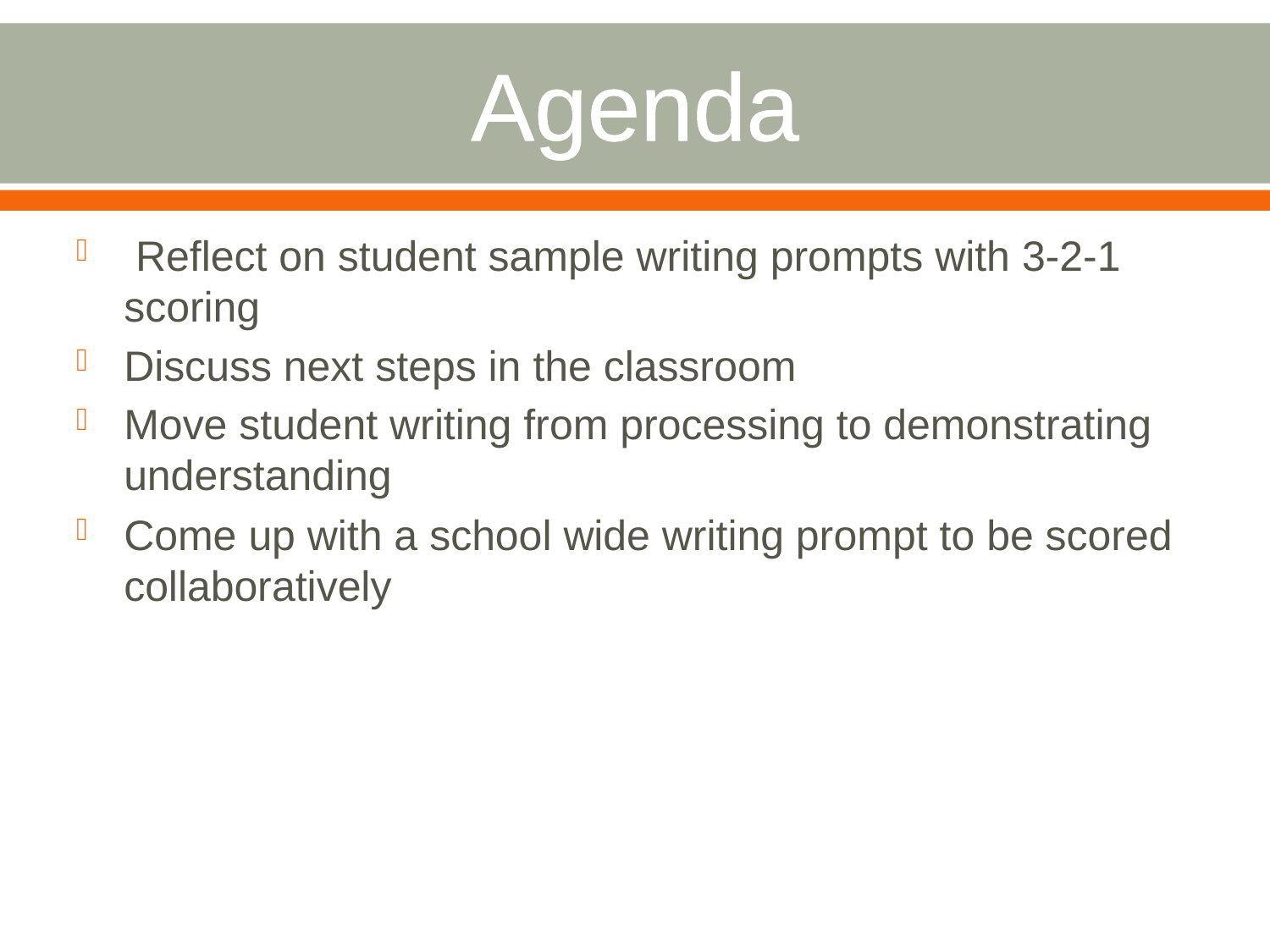

# Agenda
 Reflect on student sample writing prompts with 3-2-1 scoring
Discuss next steps in the classroom
Move student writing from processing to demonstrating understanding
Come up with a school wide writing prompt to be scored collaboratively